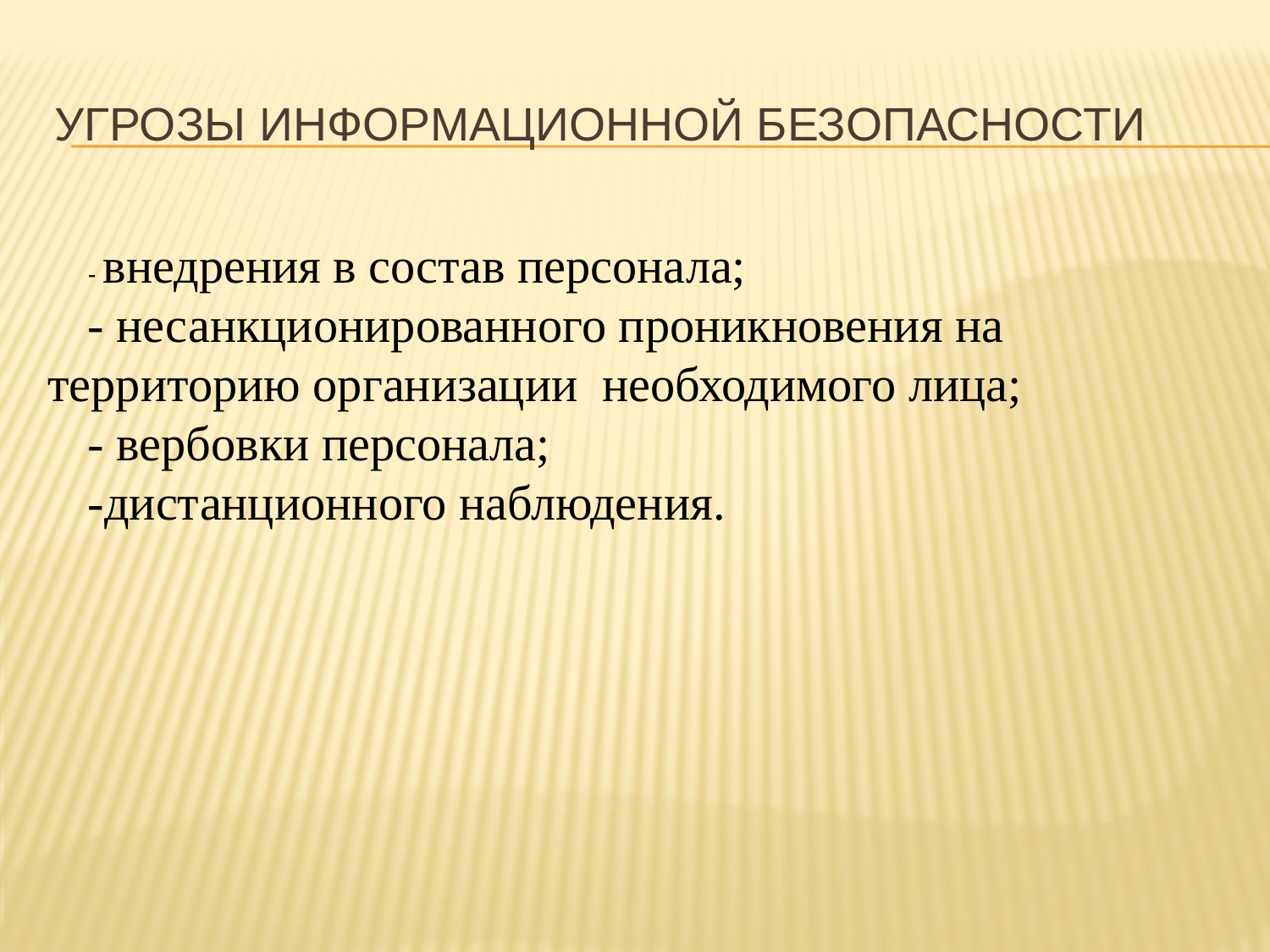

# Угрозы информационной безопасности
- внедрения в состав персонала;
- несанкционированного проникновения на территорию организации  необходимого лица;
- вербовки персонала;
-дистанционного наблюдения.